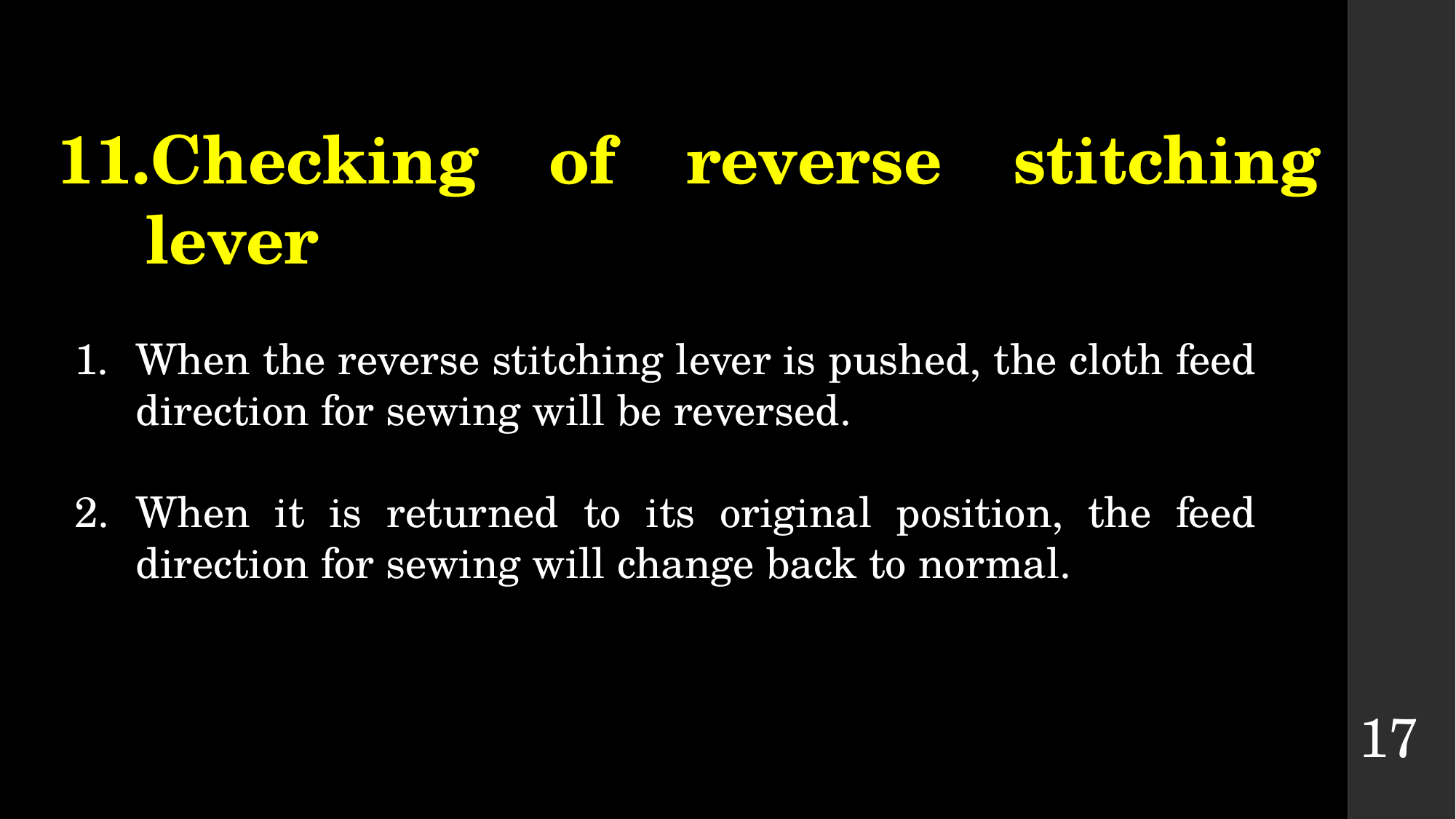

# Checking of reverse stitching lever
When the reverse stitching lever is pushed, the cloth feed direction for sewing will be reversed.

When it is returned to its original position, the feed direction for sewing will change back to normal.
17